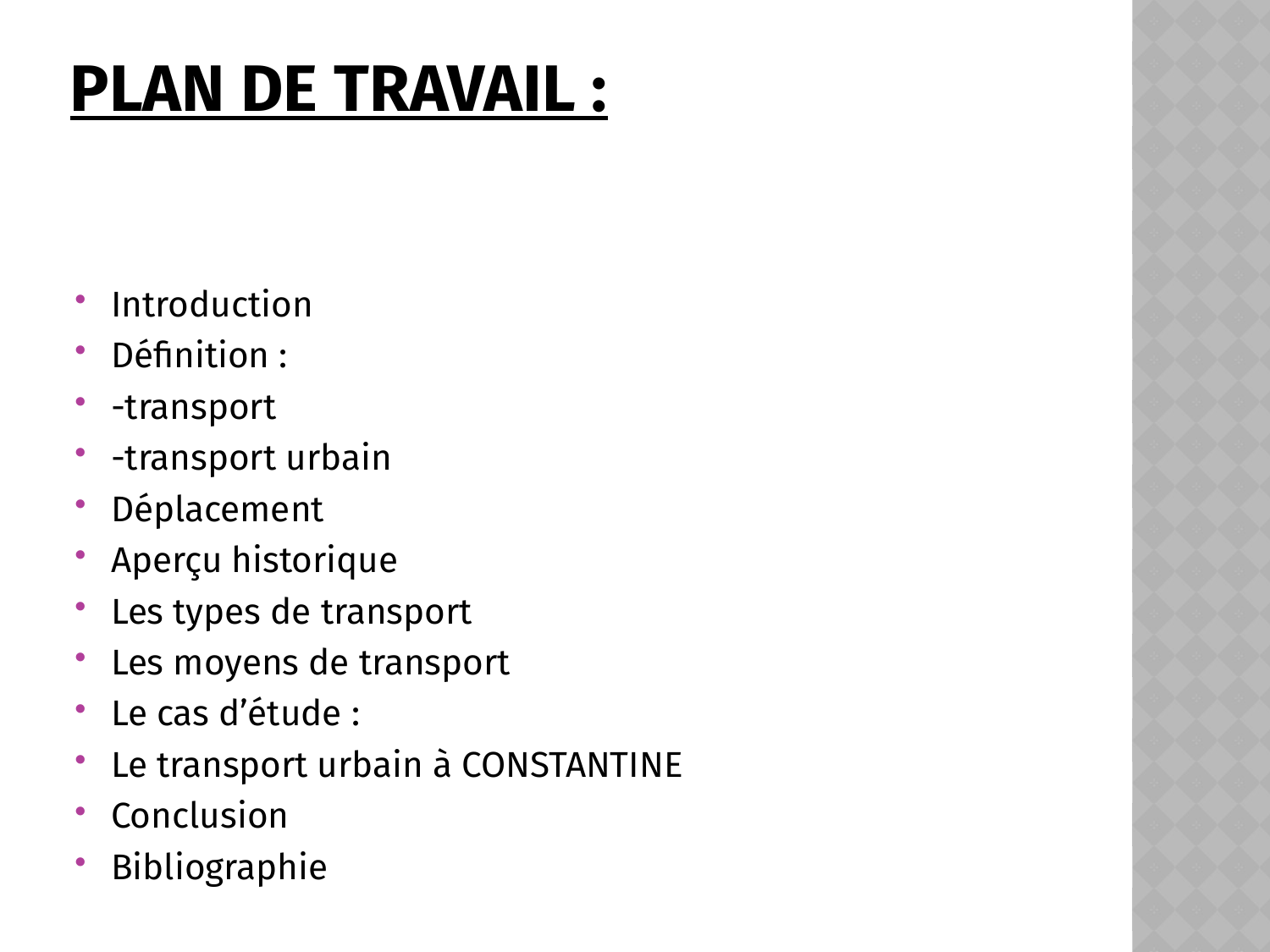

# Plan de travail :

Introduction
Définition :
-transport
-transport urbain
Déplacement
Aperçu historique
Les types de transport
Les moyens de transport
Le cas d’étude :
Le transport urbain à CONSTANTINE
Conclusion
Bibliographie